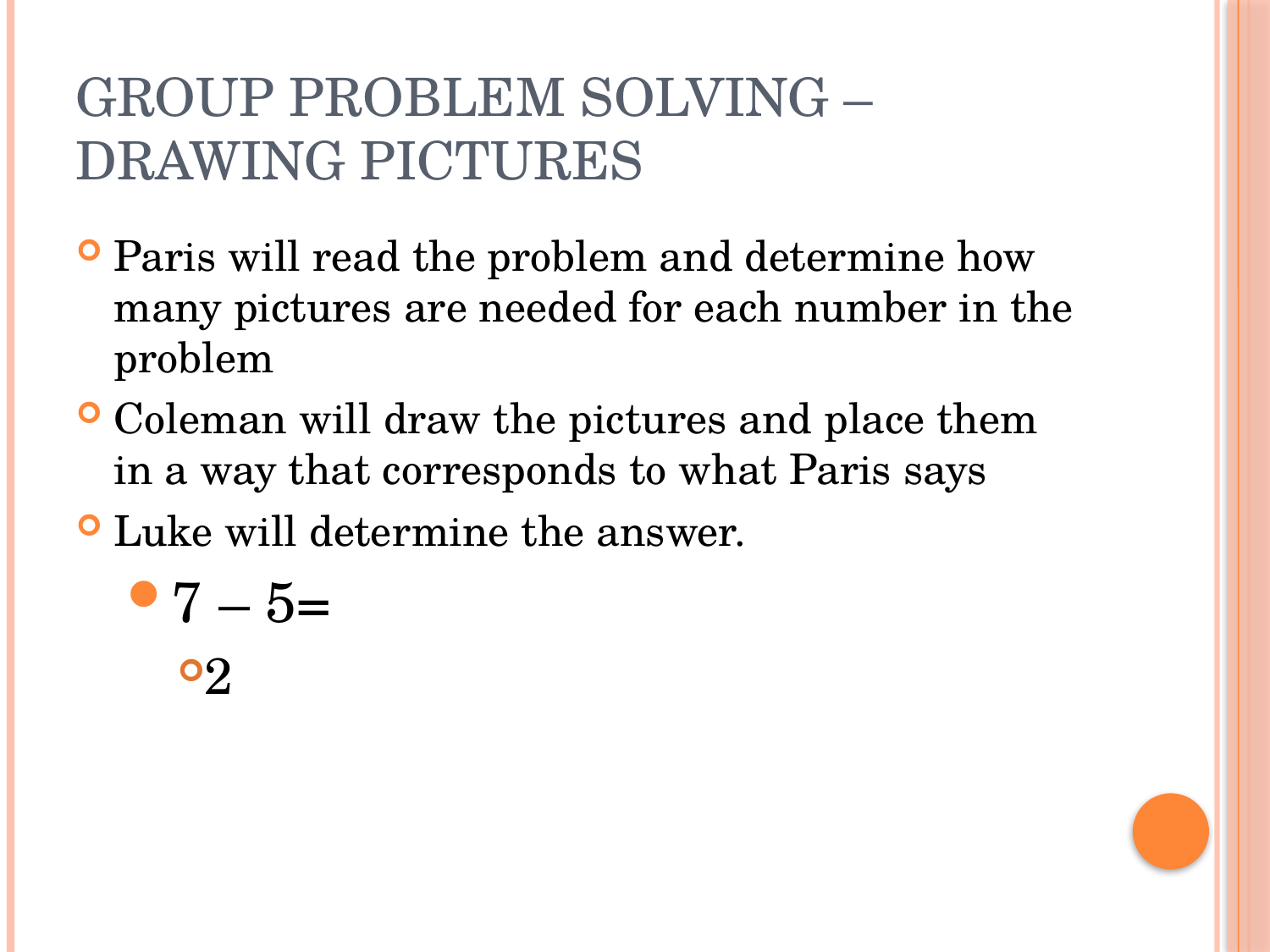

# Group Problem Solving – Drawing Pictures
Paris will read the problem and determine how many pictures are needed for each number in the problem
Coleman will draw the pictures and place them in a way that corresponds to what Paris says
Luke will determine the answer.
7 – 5=
2